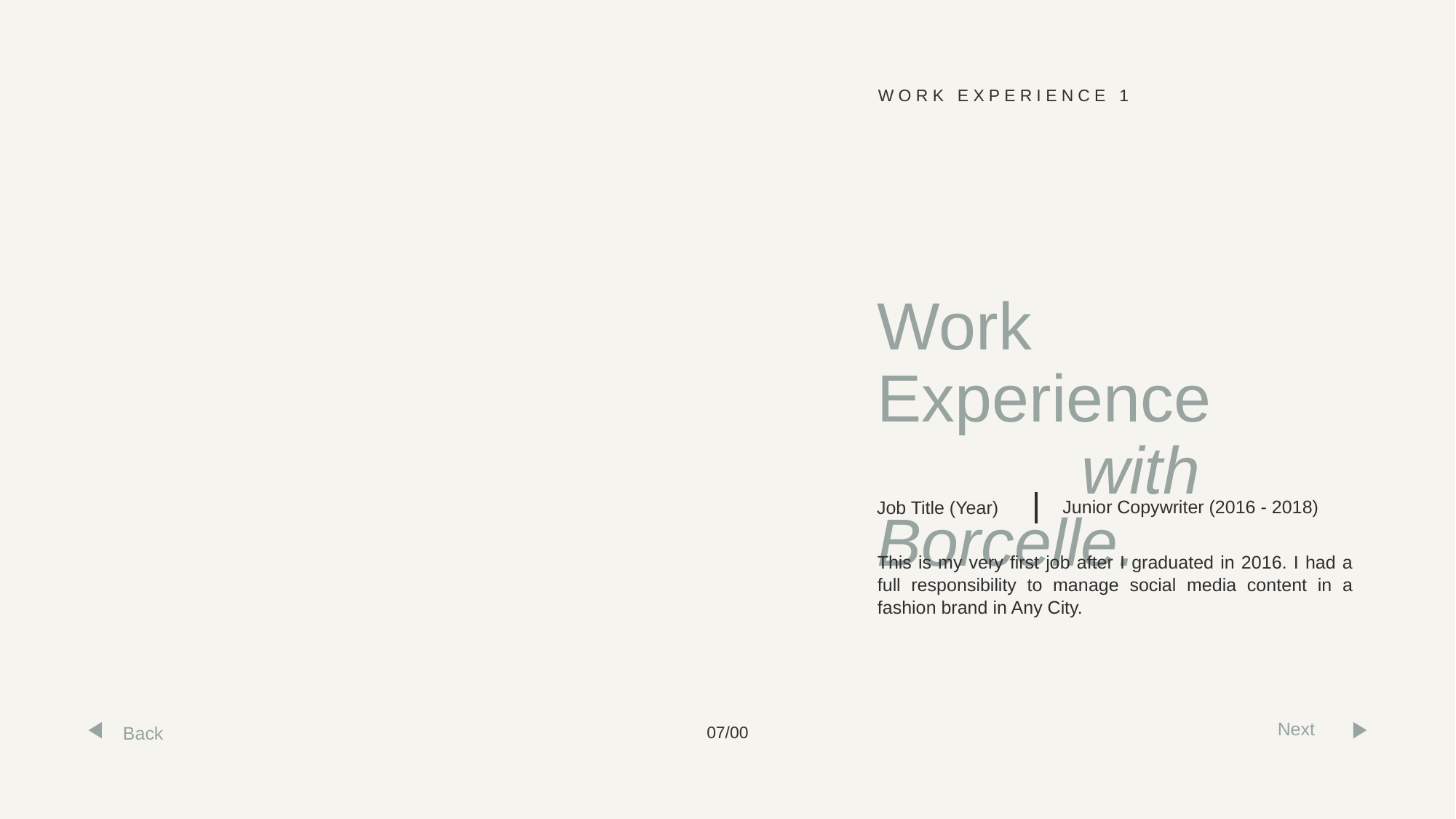

WORK EXPERIENCE 1
# Work Experience with Borcelle.
Junior Copywriter (2016 - 2018)
Job Title (Year)
This is my very first job after I graduated in 2016. I had a full responsibility to manage social media content in a fashion brand in Any City.
Next
Back
07/00